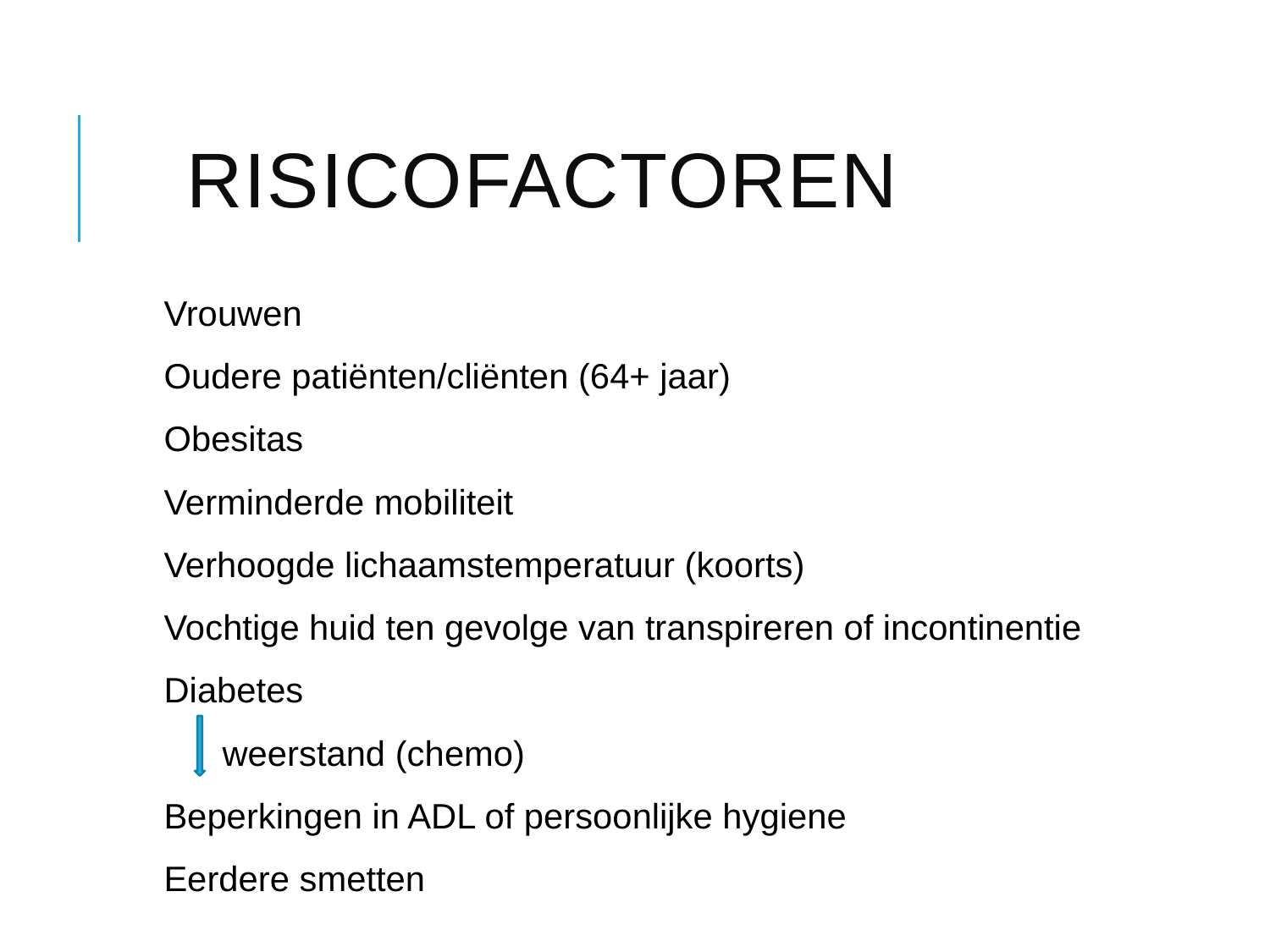

# Risicofactoren
Vrouwen
Oudere patiënten/cliënten (64+ jaar)
Obesitas
Verminderde mobiliteit
Verhoogde lichaamstemperatuur (koorts)
Vochtige huid ten gevolge van transpireren of incontinentie
Diabetes
      weerstand (chemo)
Beperkingen in ADL of persoonlijke hygiene
Eerdere smetten